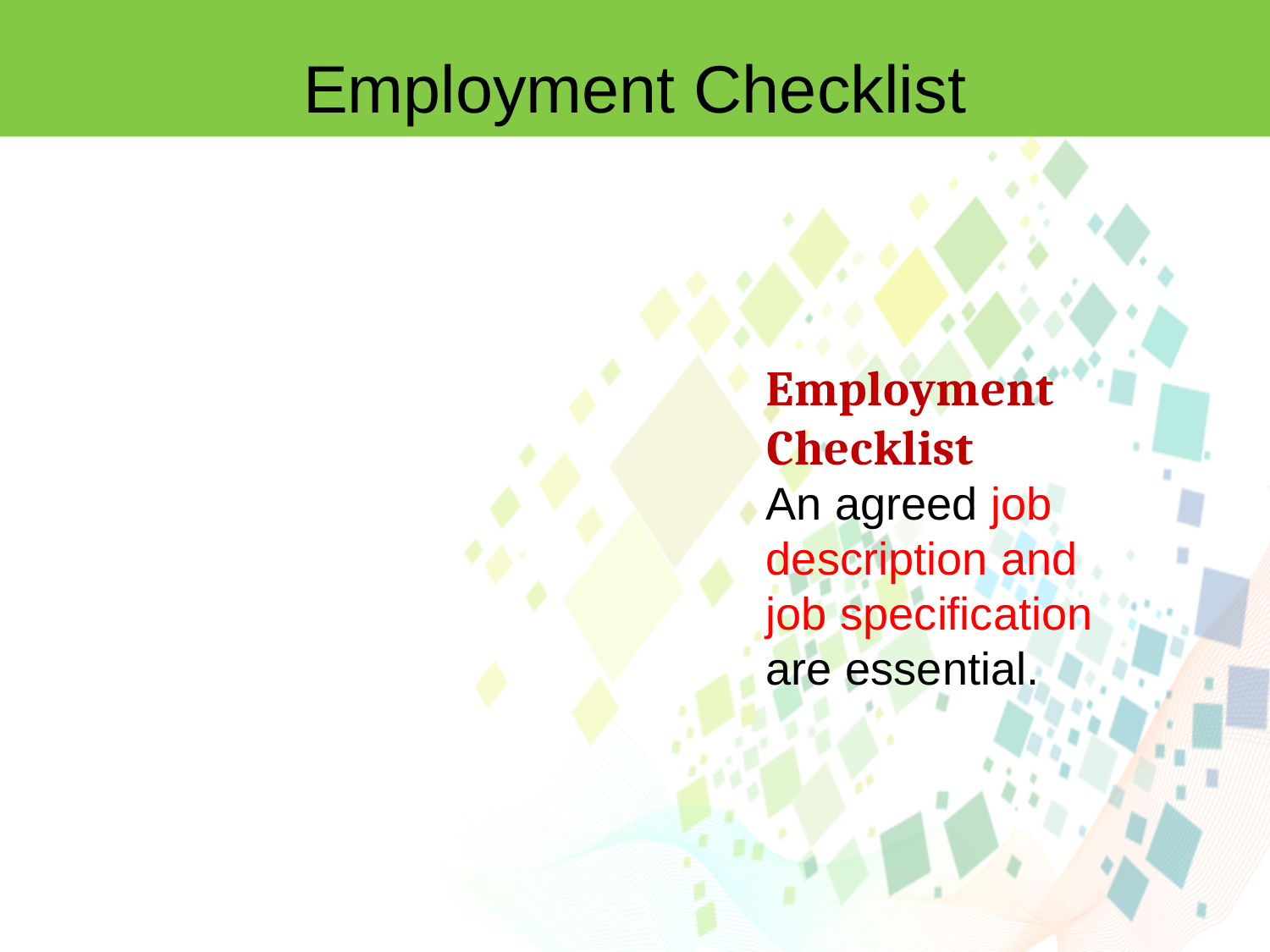

Employment Checklist

Employment Checklist
An agreed job description and job specification are essential.